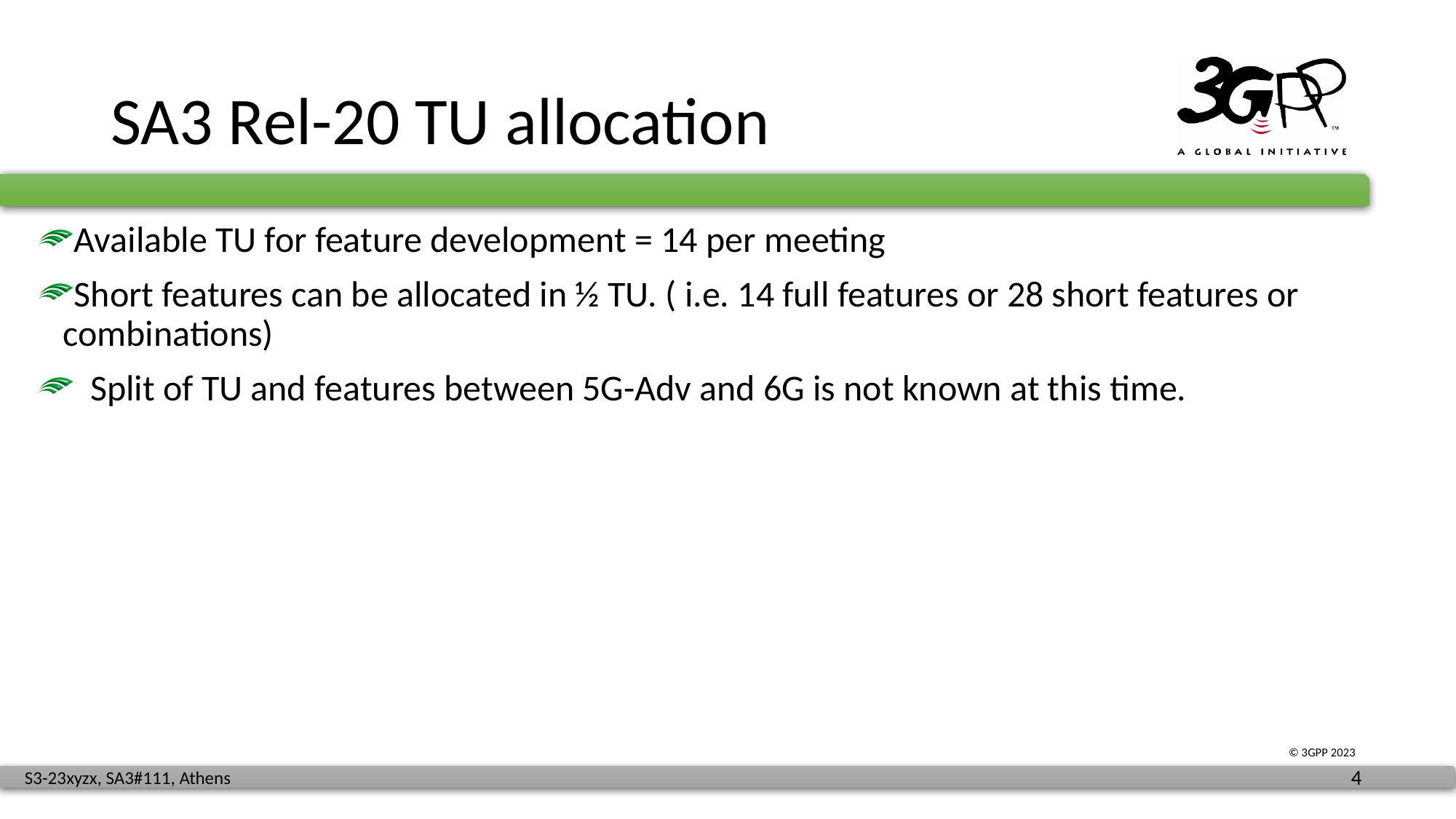

# SA3 Rel-20 TU allocation
Available TU for feature development = 14 per meeting
Short features can be allocated in ½ TU. ( i.e. 14 full features or 28 short features or combinations)
  Split of TU and features between 5G-Adv and 6G is not known at this time.